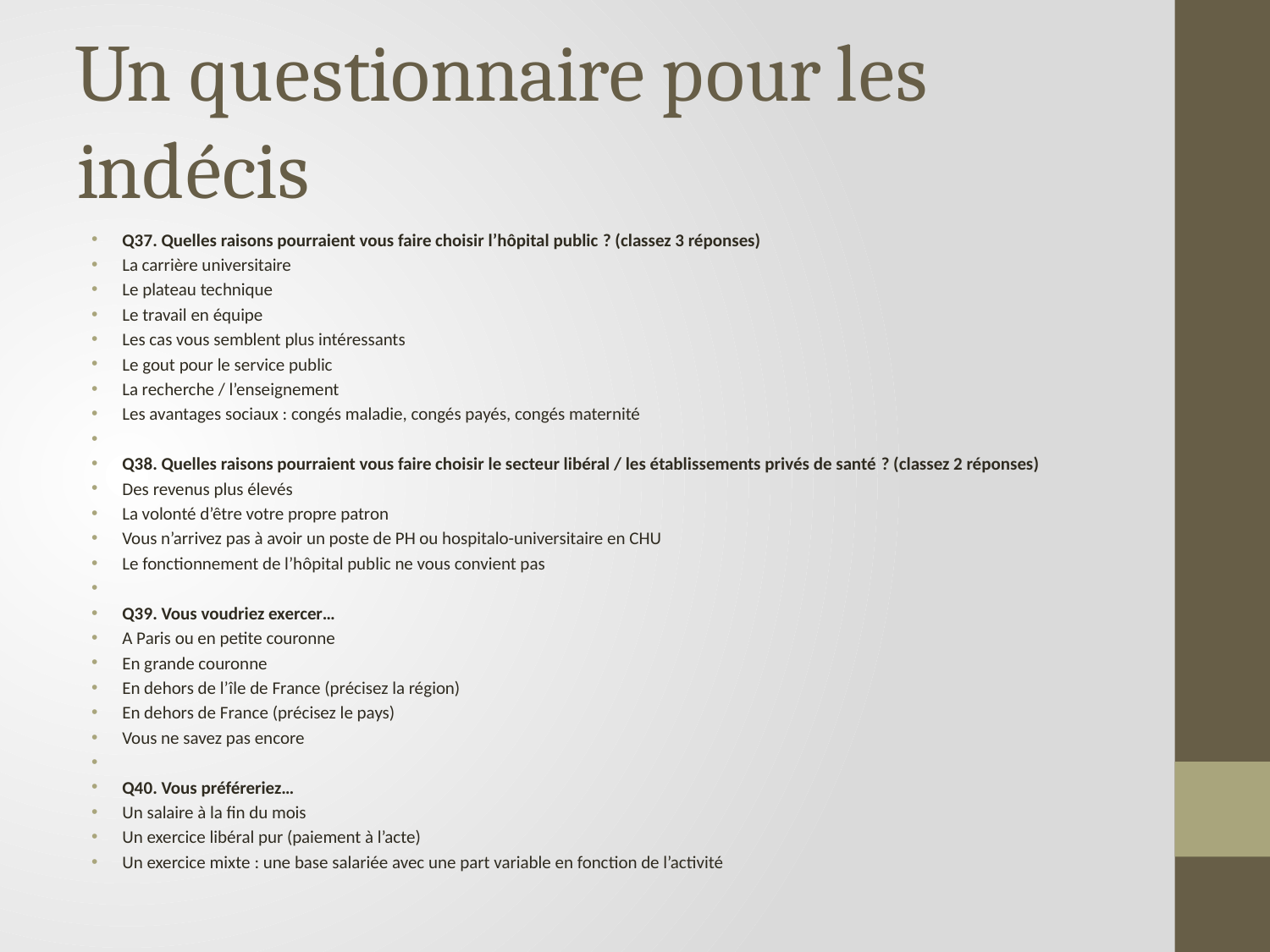

# Un questionnaire pour les indécis
Q37. Quelles raisons pourraient vous faire choisir l’hôpital public ? (classez 3 réponses)
La carrière universitaire
Le plateau technique
Le travail en équipe
Les cas vous semblent plus intéressants
Le gout pour le service public
La recherche / l’enseignement
Les avantages sociaux : congés maladie, congés payés, congés maternité

Q38. Quelles raisons pourraient vous faire choisir le secteur libéral / les établissements privés de santé ? (classez 2 réponses)
Des revenus plus élevés
La volonté d’être votre propre patron
Vous n’arrivez pas à avoir un poste de PH ou hospitalo-universitaire en CHU
Le fonctionnement de l’hôpital public ne vous convient pas

Q39. Vous voudriez exercer…
A Paris ou en petite couronne
En grande couronne
En dehors de l’île de France (précisez la région)
En dehors de France (précisez le pays)
Vous ne savez pas encore

Q40. Vous préféreriez…
Un salaire à la fin du mois
Un exercice libéral pur (paiement à l’acte)
Un exercice mixte : une base salariée avec une part variable en fonction de l’activité